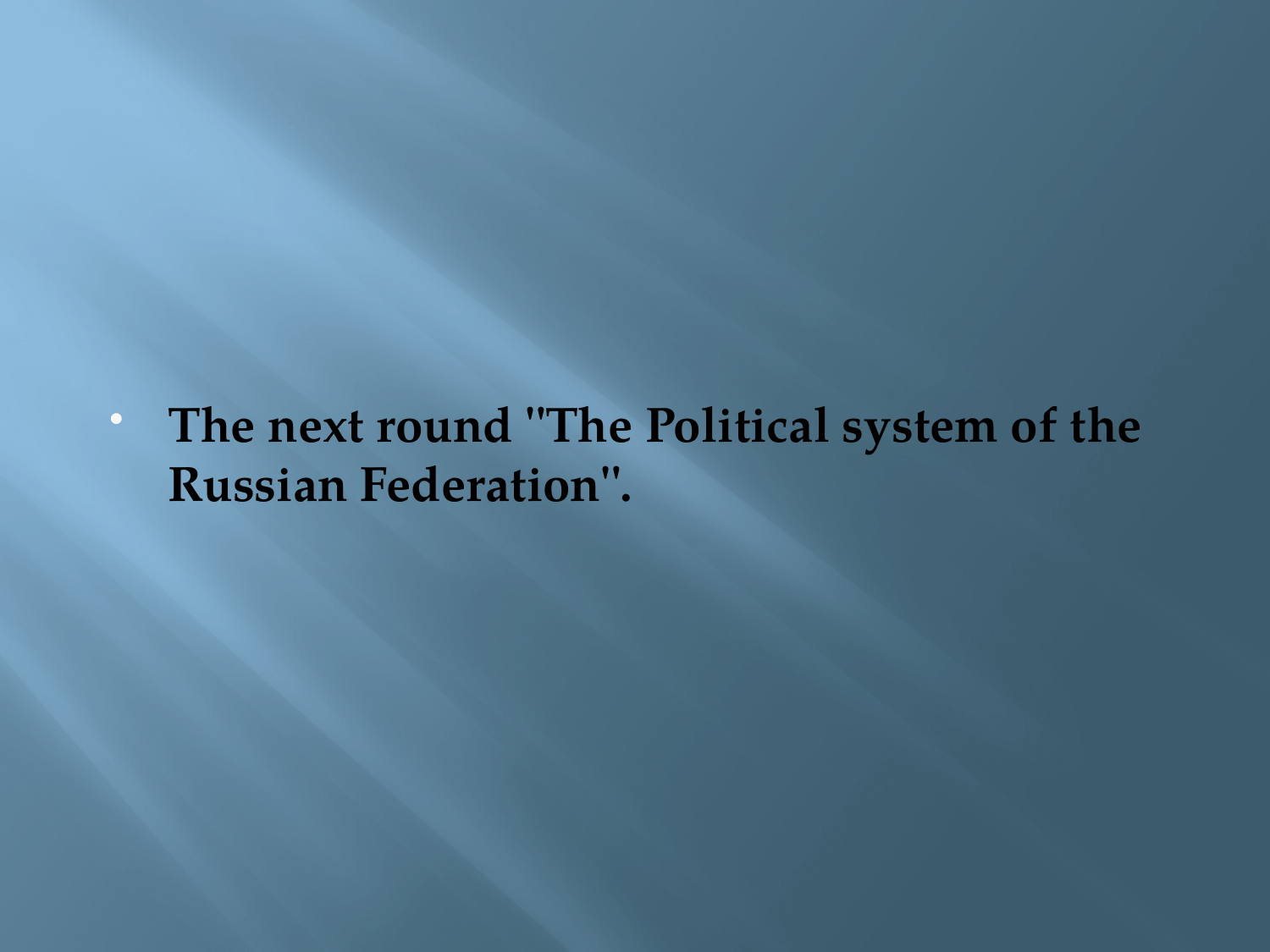

# The next round "The Political system of the Russian Federation".